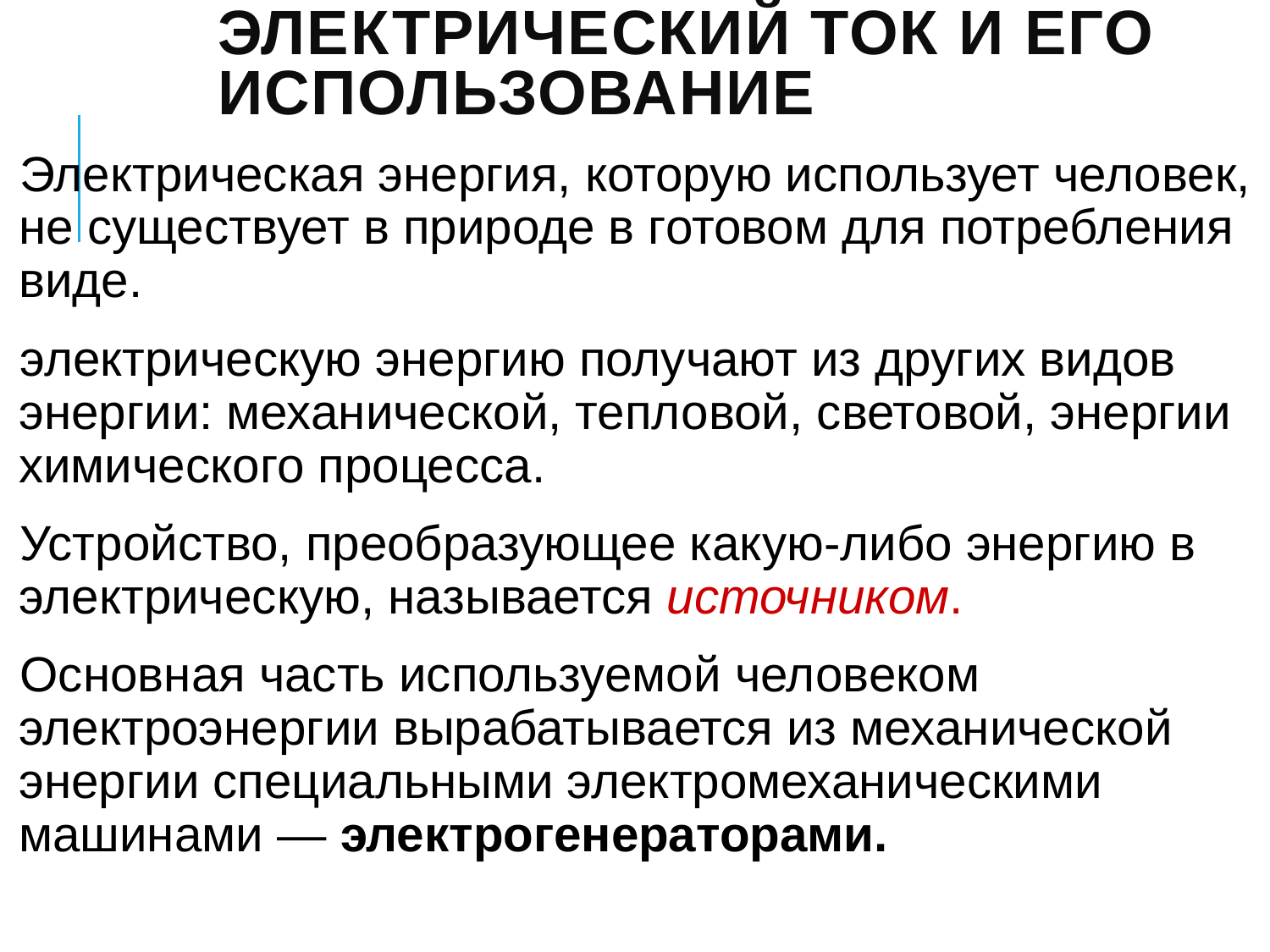

# Электрический ток и его использование
Электрическая энергия, которую использует человек, не существует в природе в готовом для потребления виде.
электрическую энергию получают из других видов энергии: механической, тепловой, световой, энергии химического процесса.
Устройство, преобразующее какую-либо энергию в электрическую, называется источником.
Основная часть используемой человеком электроэнергии вырабатывается из механической энергии специальными электромеханическими машинами — электрогенераторами.